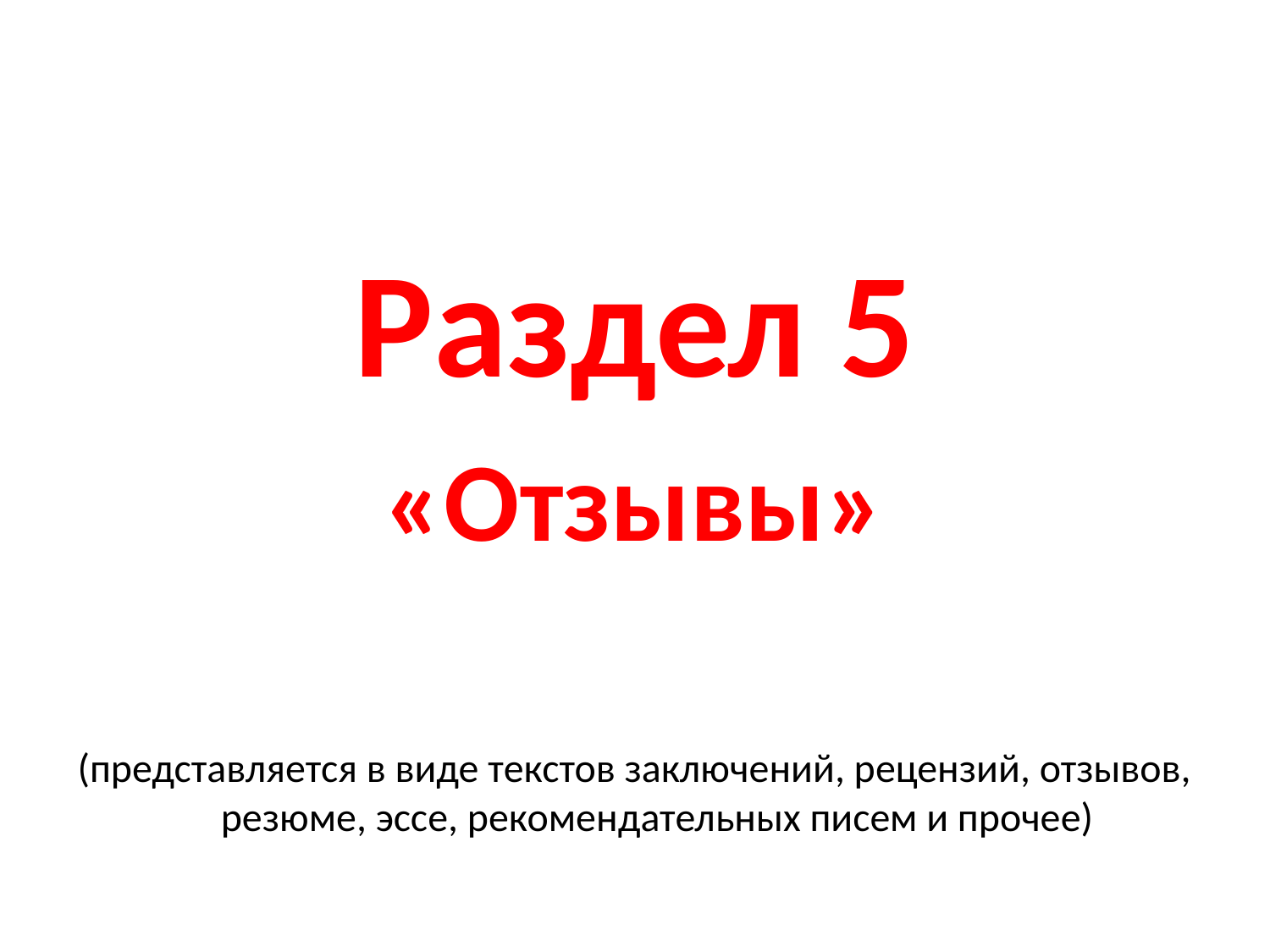

Раздел 5
«Отзывы»

(представляется в виде текстов заключений, рецензий, отзывов, резюме, эссе, рекомендательных писем и прочее)